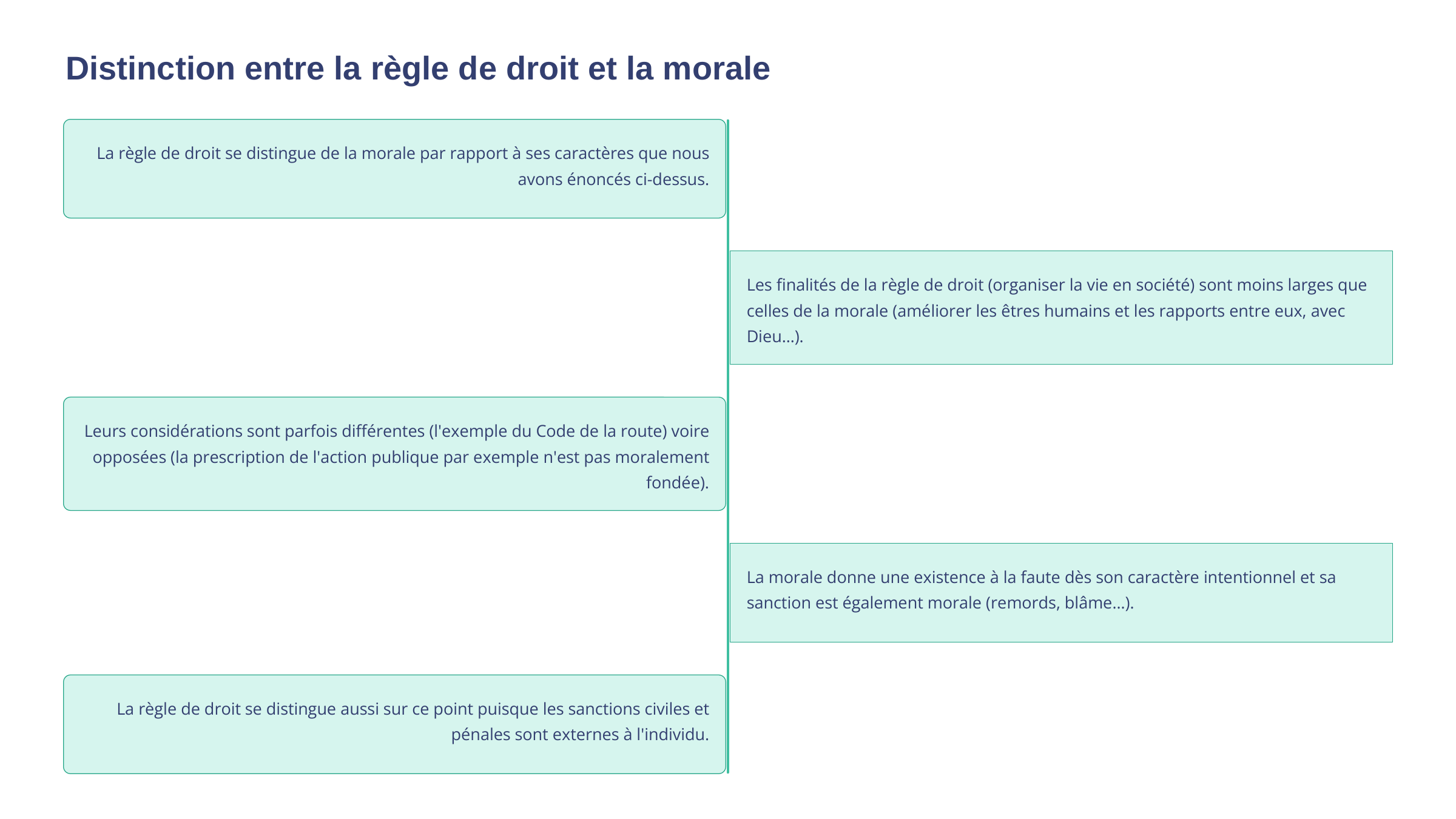

Distinction entre la règle de droit et la morale

La règle de droit se distingue de la morale par rapport à ses caractères que nous avons énoncés ci-dessus.

Les finalités de la règle de droit (organiser la vie en société) sont moins larges que celles de la morale (améliorer les êtres humains et les rapports entre eux, avec Dieu…).

Leurs considérations sont parfois différentes (l'exemple du Code de la route) voire opposées (la prescription de l'action publique par exemple n'est pas moralement fondée).

La morale donne une existence à la faute dès son caractère intentionnel et sa sanction est également morale (remords, blâme…).

La règle de droit se distingue aussi sur ce point puisque les sanctions civiles et pénales sont externes à l'individu.